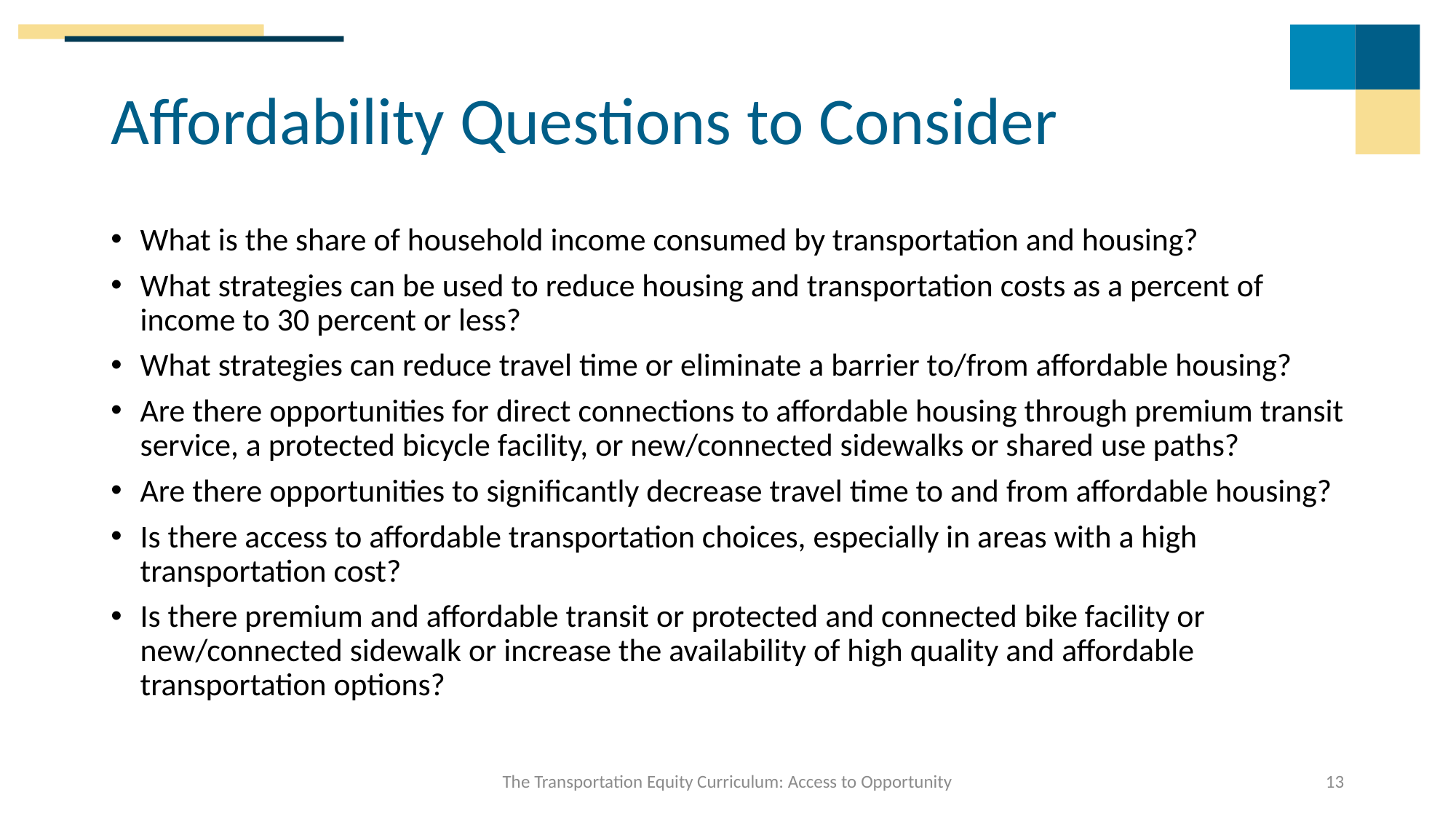

# Affordability Questions to Consider
What is the share of household income consumed by transportation and housing?
What strategies can be used to reduce housing and transportation costs as a percent of income to 30 percent or less?
What strategies can reduce travel time or eliminate a barrier to/from affordable housing?
Are there opportunities for direct connections to affordable housing through premium transit service, a protected bicycle facility, or new/connected sidewalks or shared use paths?
Are there opportunities to significantly decrease travel time to and from affordable housing?
Is there access to affordable transportation choices, especially in areas with a high transportation cost?
Is there premium and affordable transit or protected and connected bike facility or new/connected sidewalk or increase the availability of high quality and affordable transportation options?
The Transportation Equity Curriculum: Access to Opportunity
13